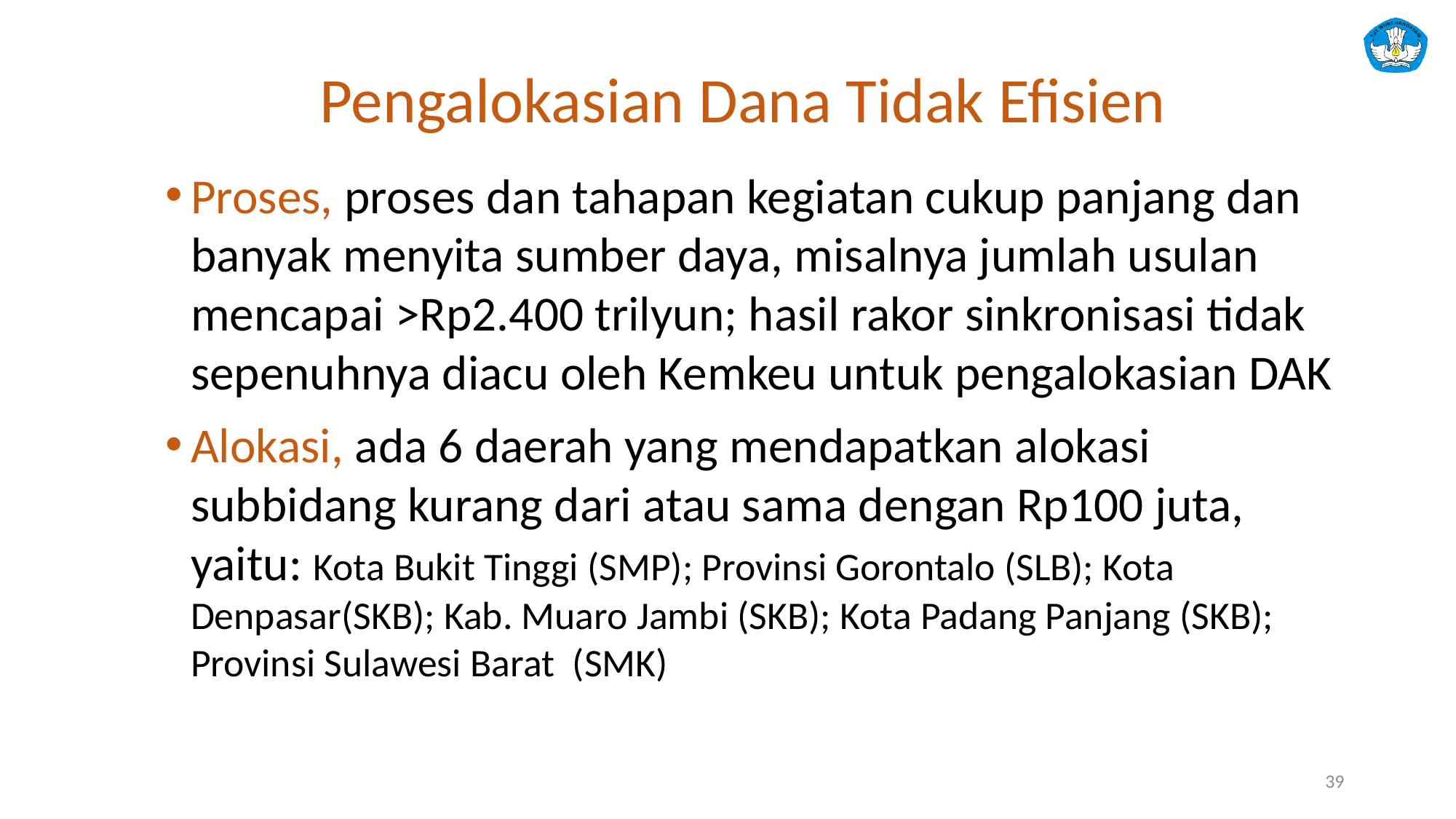

# Pengalokasian Dana Tidak Efisien
Proses, proses dan tahapan kegiatan cukup panjang dan banyak menyita sumber daya, misalnya jumlah usulan mencapai >Rp2.400 trilyun; hasil rakor sinkronisasi tidak sepenuhnya diacu oleh Kemkeu untuk pengalokasian DAK
Alokasi, ada 6 daerah yang mendapatkan alokasi subbidang kurang dari atau sama dengan Rp100 juta, yaitu: Kota Bukit Tinggi (SMP); Provinsi Gorontalo (SLB); Kota Denpasar(SKB); Kab. Muaro Jambi (SKB); Kota Padang Panjang (SKB);  Provinsi Sulawesi Barat  (SMK)

39